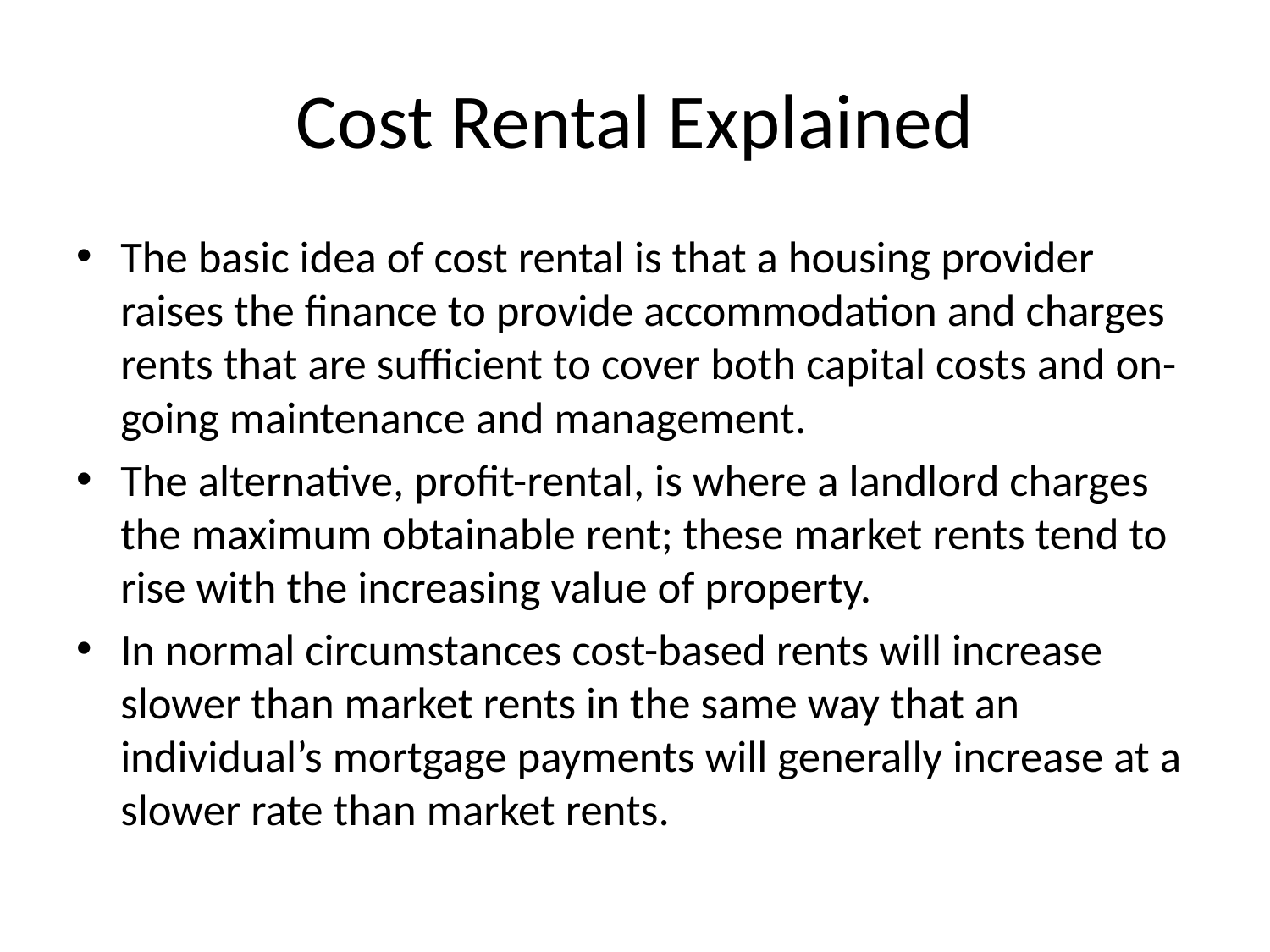

# Cost Rental Explained
The basic idea of cost rental is that a housing provider raises the finance to provide accommodation and charges rents that are sufficient to cover both capital costs and on-going maintenance and management.
The alternative, profit-rental, is where a landlord charges the maximum obtainable rent; these market rents tend to rise with the increasing value of property.
In normal circumstances cost-based rents will increase slower than market rents in the same way that an individual’s mortgage payments will generally increase at a slower rate than market rents.